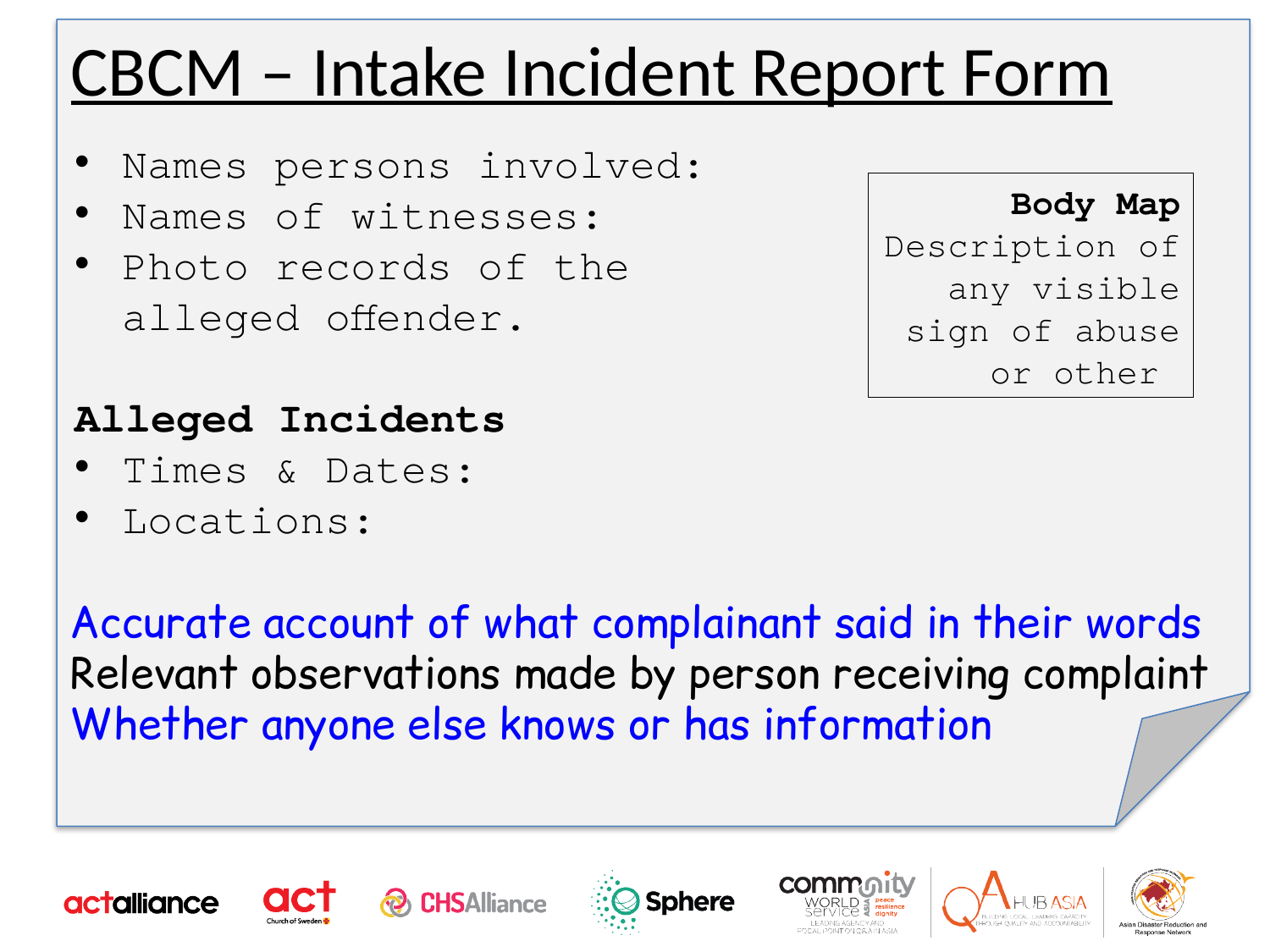

CBCM – Intake Incident Report Form
Names persons involved:
Names of witnesses:
Photo records of the alleged offender.

Alleged Incidents
Times & Dates:
Locations:

Body Map Description of any visible sign of abuse or other

Accurate account of what complainant said in their words
Relevant observations made by person receiving complaint
Whether anyone else knows or has information